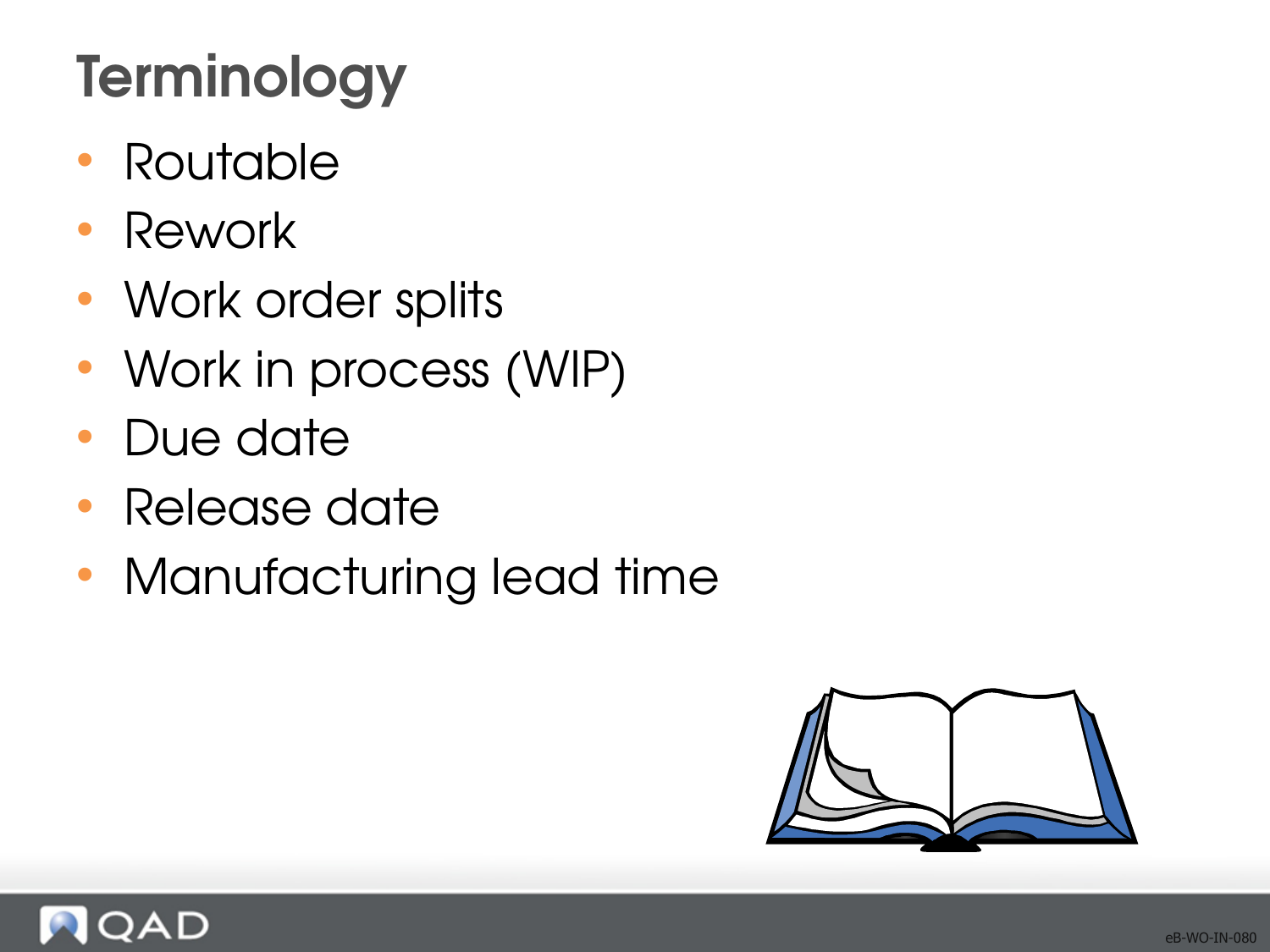

# Terminology
Routable
Rework
Work order splits
Work in process (WIP)
Due date
Release date
Manufacturing lead time

eB-WO-IN-080